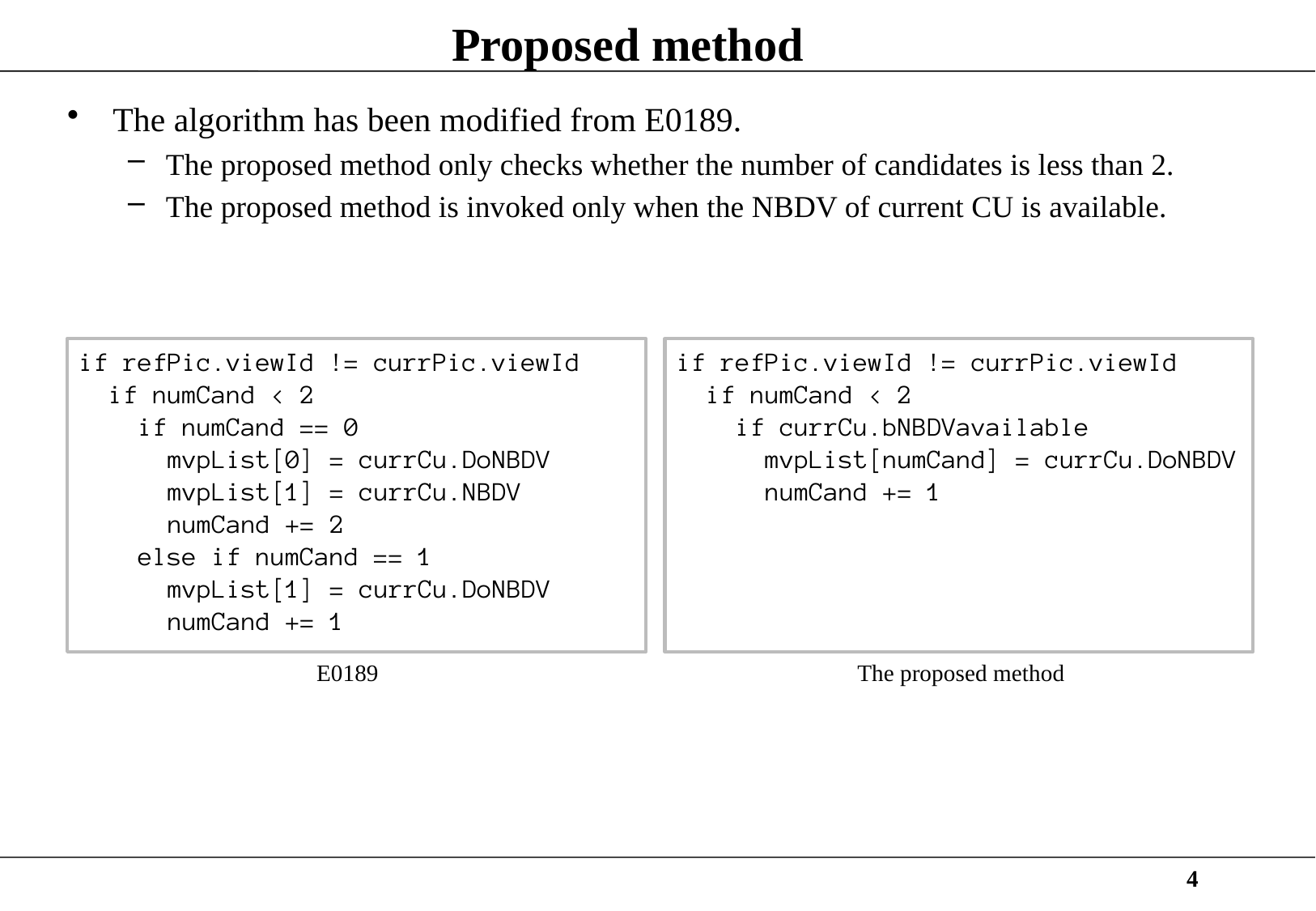

# Proposed method
The algorithm has been modified from E0189.
The proposed method only checks whether the number of candidates is less than 2.
The proposed method is invoked only when the NBDV of current CU is available.

if refPic.viewId != currPic.viewId
  if numCand < 2
    if numCand == 0
      mvpList[0] = currCu.DoNBDV
      mvpList[1] = currCu.NBDV
      numCand += 2
    else if numCand == 1
      mvpList[1] = currCu.DoNBDV
      numCand += 1
if refPic.viewId != currPic.viewId
  if numCand < 2
    if currCu.bNBDVavailable
      mvpList[numCand] = currCu.DoNBDV
      numCand += 1
E0189
The proposed method
4